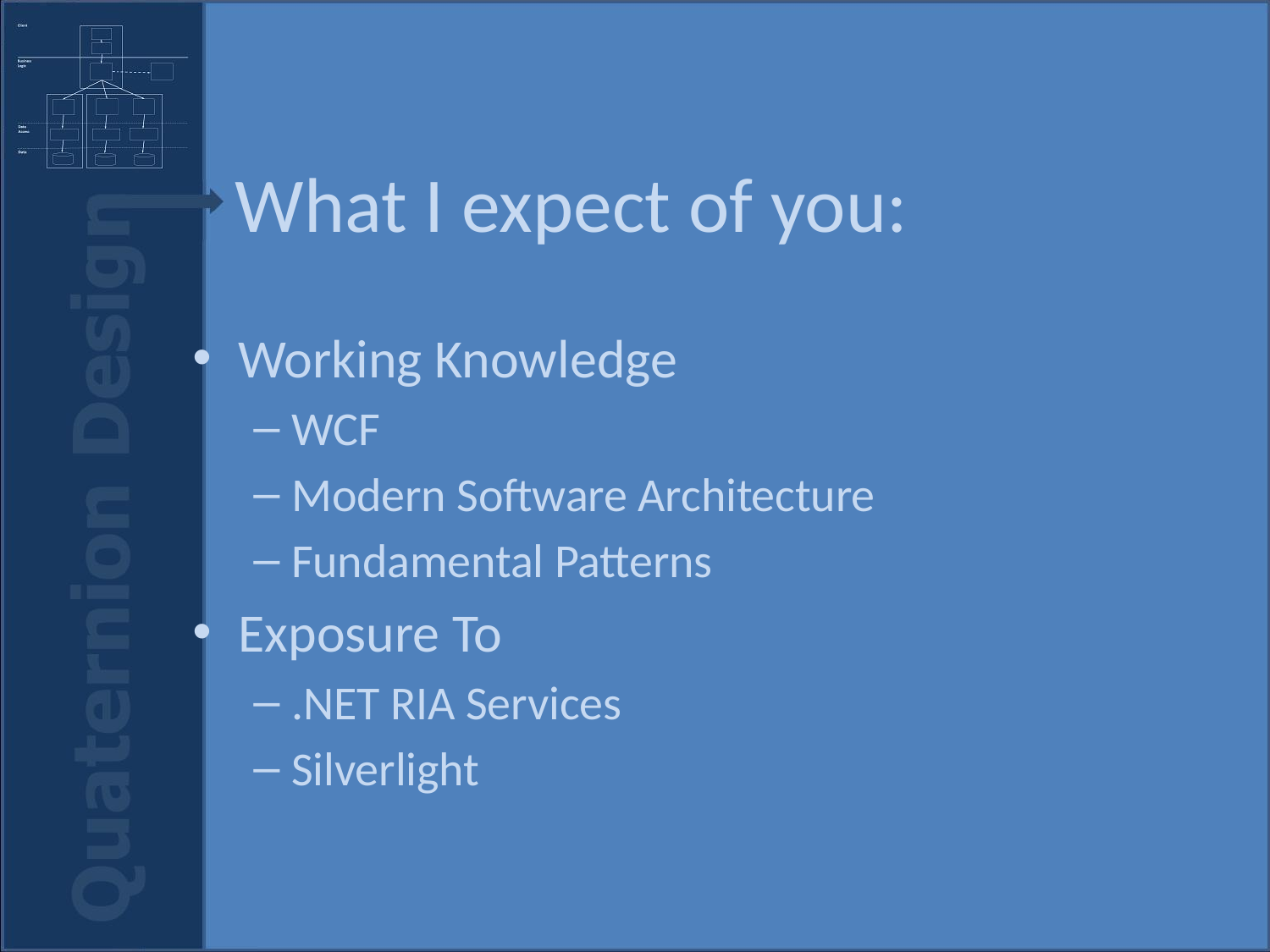

# What I expect of you:
Working Knowledge
WCF
Modern Software Architecture
Fundamental Patterns
Exposure To
.NET RIA Services
Silverlight